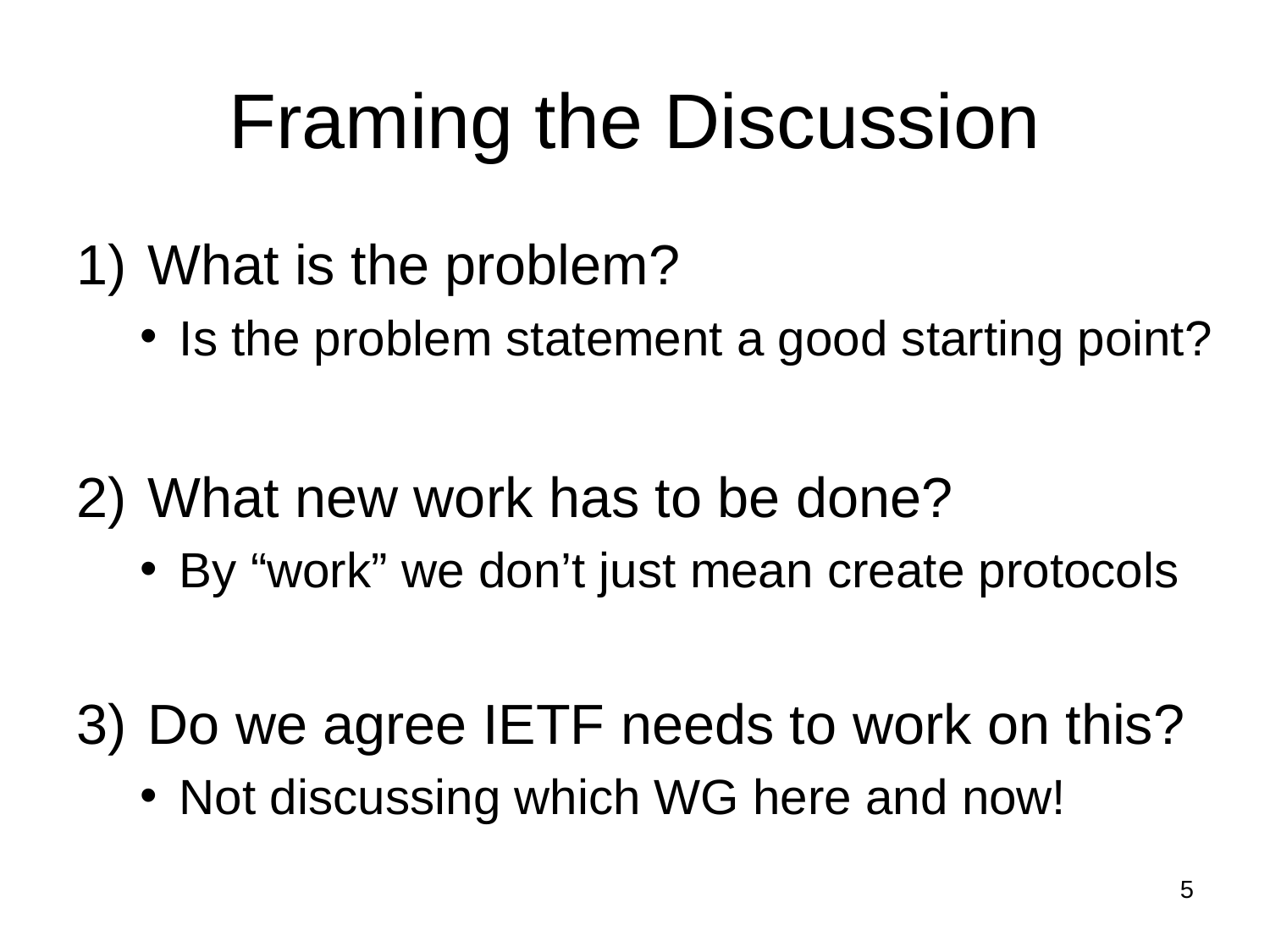

# Framing the Discussion
What is the problem?
Is the problem statement a good starting point?

What new work has to be done?
By “work” we don’t just mean create protocols

Do we agree IETF needs to work on this?
Not discussing which WG here and now!
5